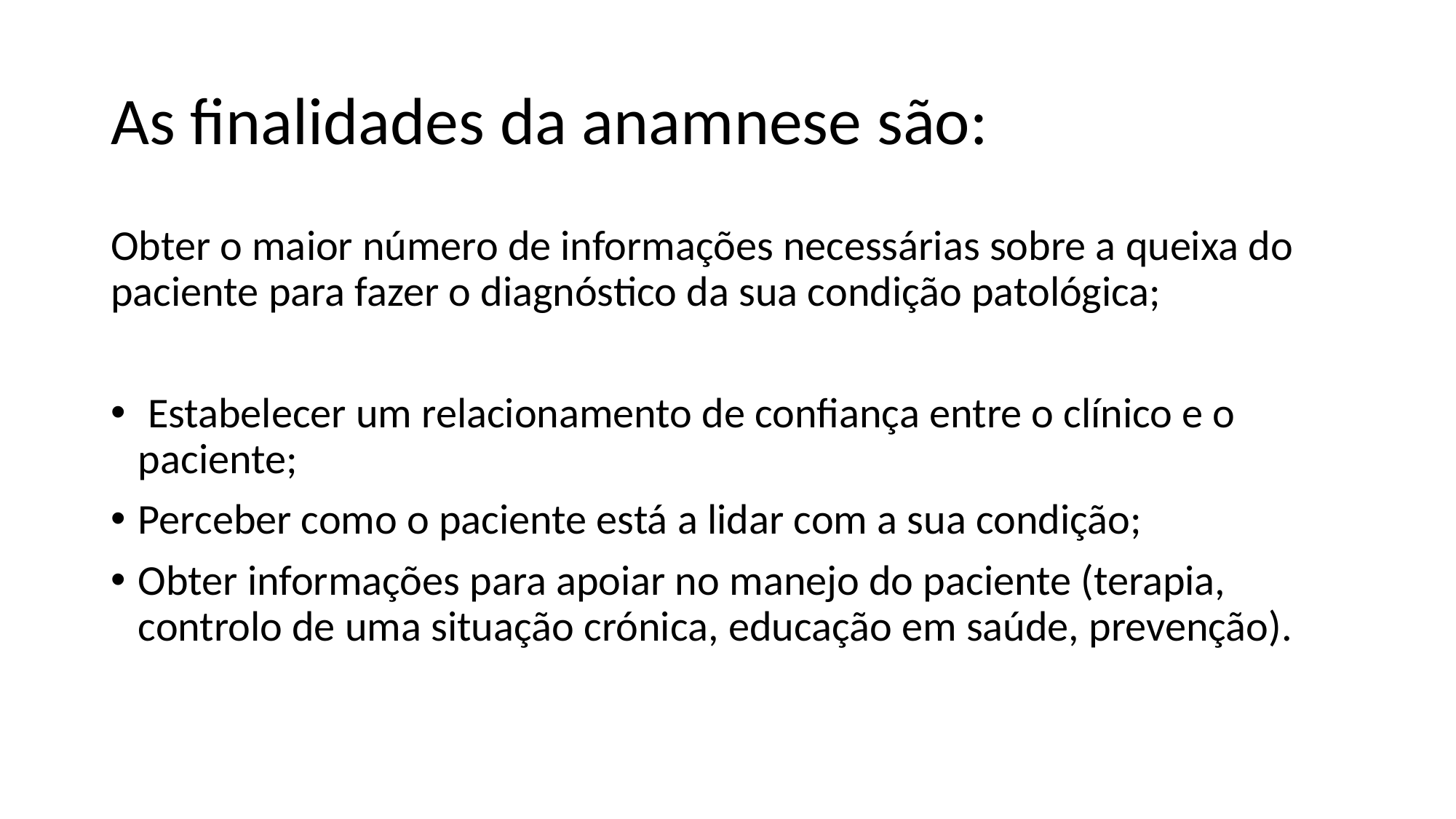

# As finalidades da anamnese são:
Obter o maior número de informações necessárias sobre a queixa do paciente para fazer o diagnóstico da sua condição patológica;

 Estabelecer um relacionamento de confiança entre o clínico e o paciente;
Perceber como o paciente está a lidar com a sua condição;
Obter informações para apoiar no manejo do paciente (terapia, controlo de uma situação crónica, educação em saúde, prevenção).